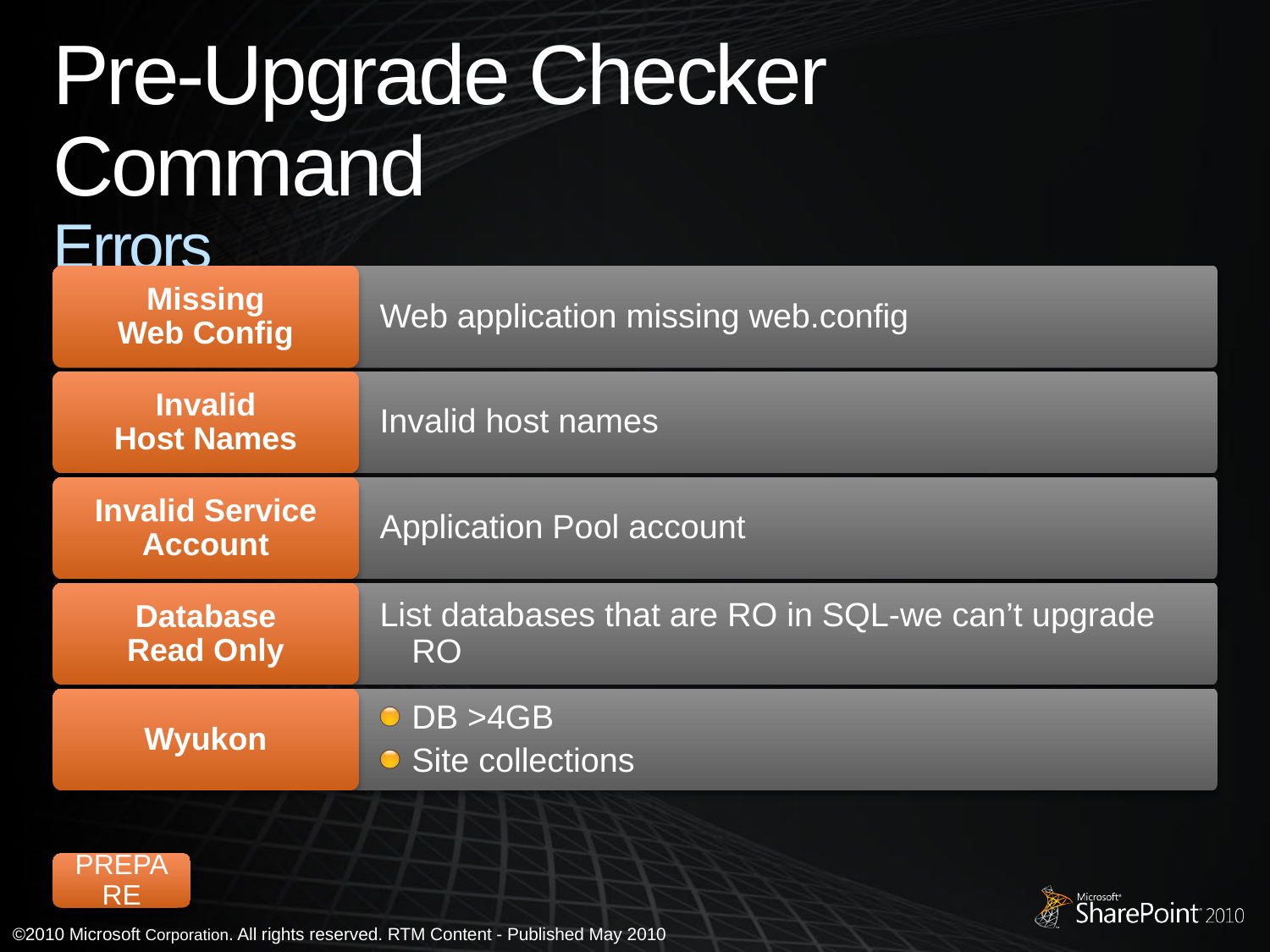

# Pre-Upgrade Checker Command Errors
Missing
Web Config
Web application missing web.config
Invalid
Host Names
Invalid host names
Invalid Service Account
Application Pool account
Database
Read Only
List databases that are RO in SQL-we can’t upgrade RO
Wyukon
DB >4GB
Site collections